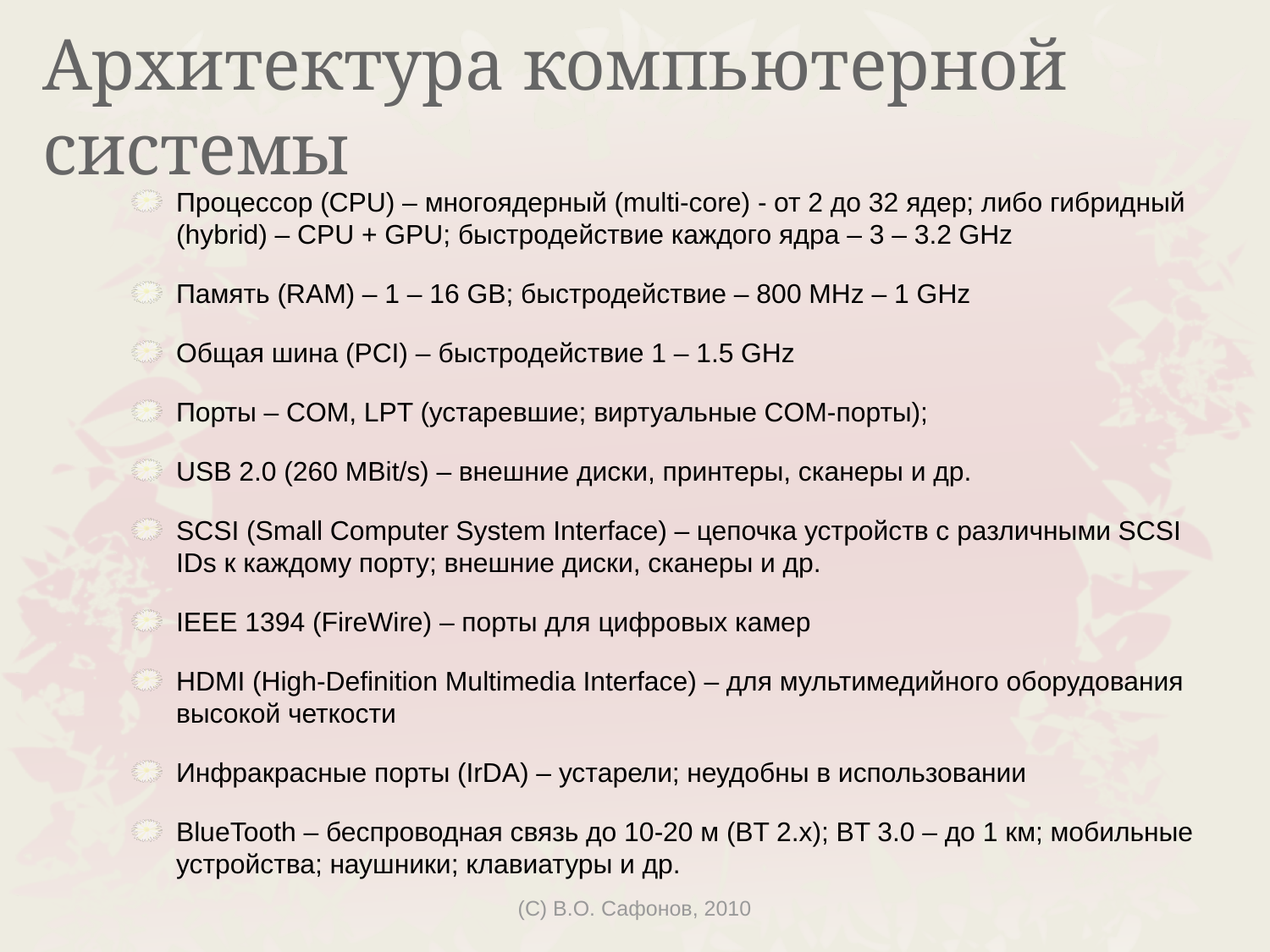

# Архитектура компьютерной системы
Процессор (CPU) – многоядерный (multi-core) - от 2 до 32 ядер; либо гибридный (hybrid) – CPU + GPU; быстродействие каждого ядра – 3 – 3.2 GHz
Память (RAM) – 1 – 16 GB; быстродействие – 800 MHz – 1 GHz
Общая шина (PCI) – быстродействие 1 – 1.5 GHz
Порты – COM, LPT (устаревшие; виртуальные COM-порты);
USB 2.0 (260 MBit/s) – внешние диски, принтеры, сканеры и др.
SCSI (Small Computer System Interface) – цепочка устройств с различными SCSI IDs к каждому порту; внешние диски, сканеры и др.
IEEE 1394 (FireWire) – порты для цифровых камер
HDMI (High-Definition Multimedia Interface) – для мультимедийного оборудования высокой четкости
Инфракрасные порты (IrDA) – устарели; неудобны в использовании
BlueTooth – беспроводная связь до 10-20 м (BT 2.x); BT 3.0 – до 1 км; мобильные устройства; наушники; клавиатуры и др.

(C) В.О. Сафонов, 2010